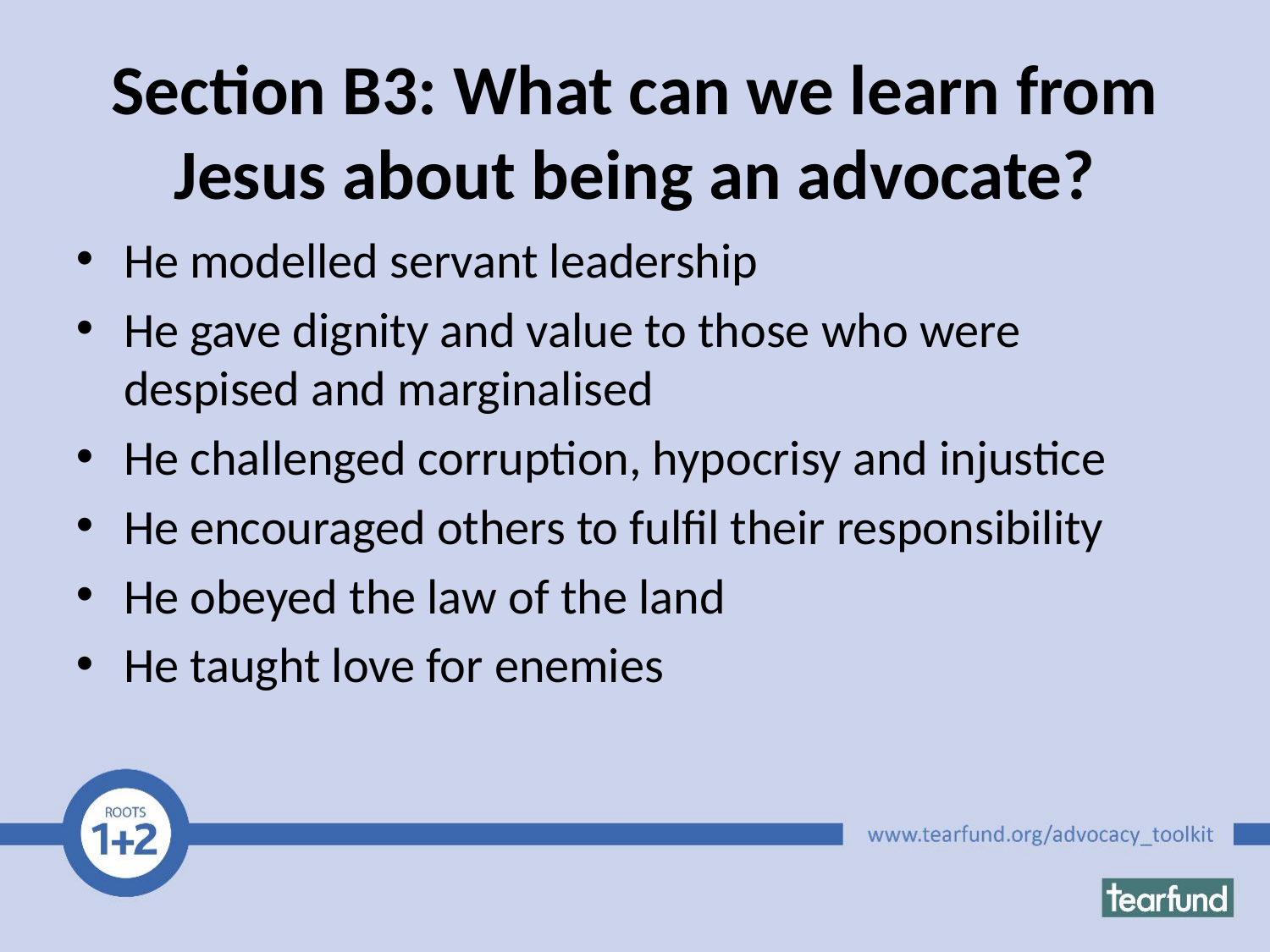

# Section B3: What can we learn from Jesus about being an advocate?
He modelled servant leadership
He gave dignity and value to those who were despised and marginalised
He challenged corruption, hypocrisy and injustice
He encouraged others to fulfil their responsibility
He obeyed the law of the land
He taught love for enemies